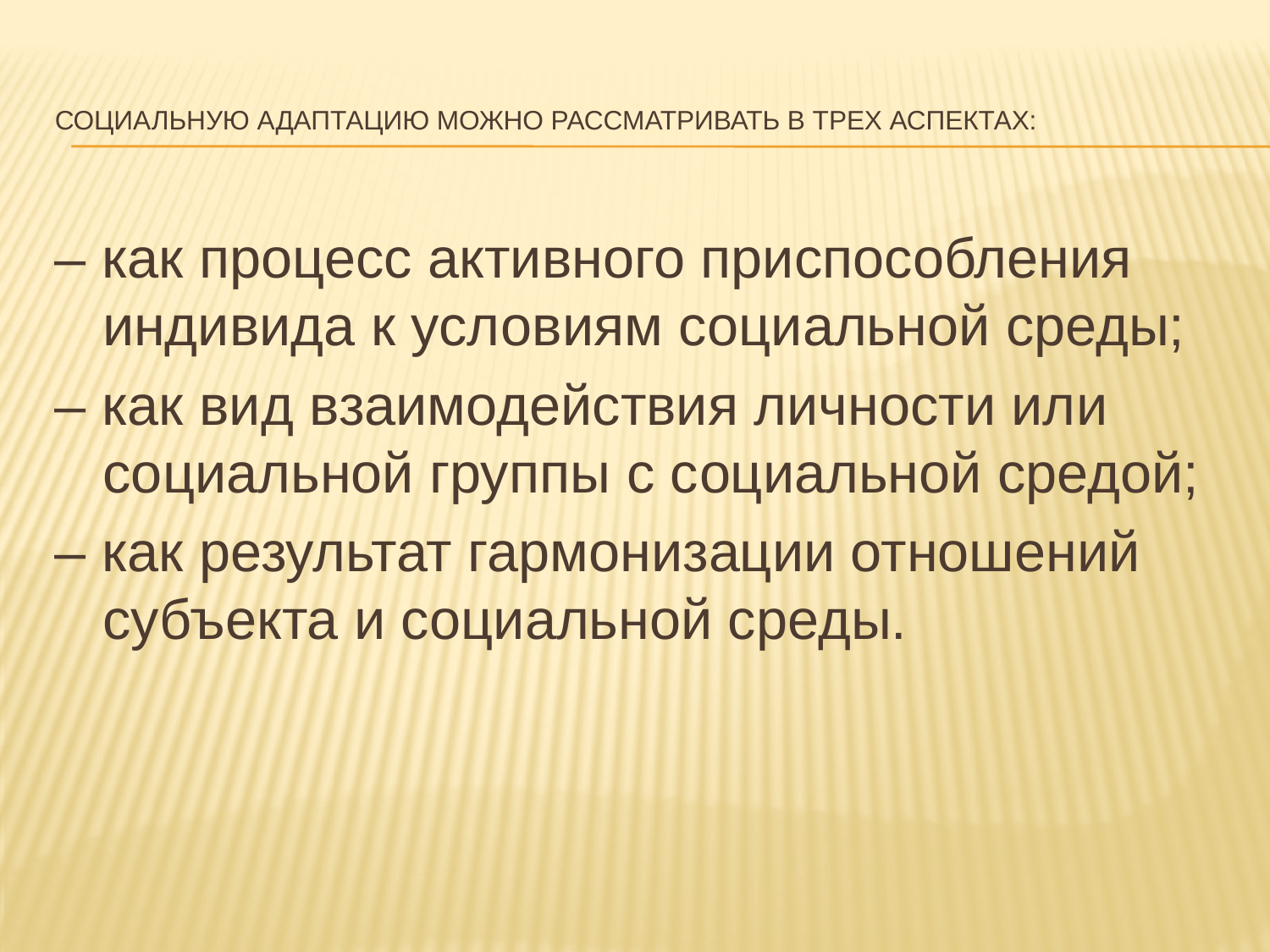

# Социальную адаптацию можно рассматривать в трех аспектах:
– как процесс активного приспособления индивида к условиям социальной среды;
– как вид взаимодействия личности или социальной группы с социальной средой;
– как результат гармонизации отношений субъекта и социальной среды.